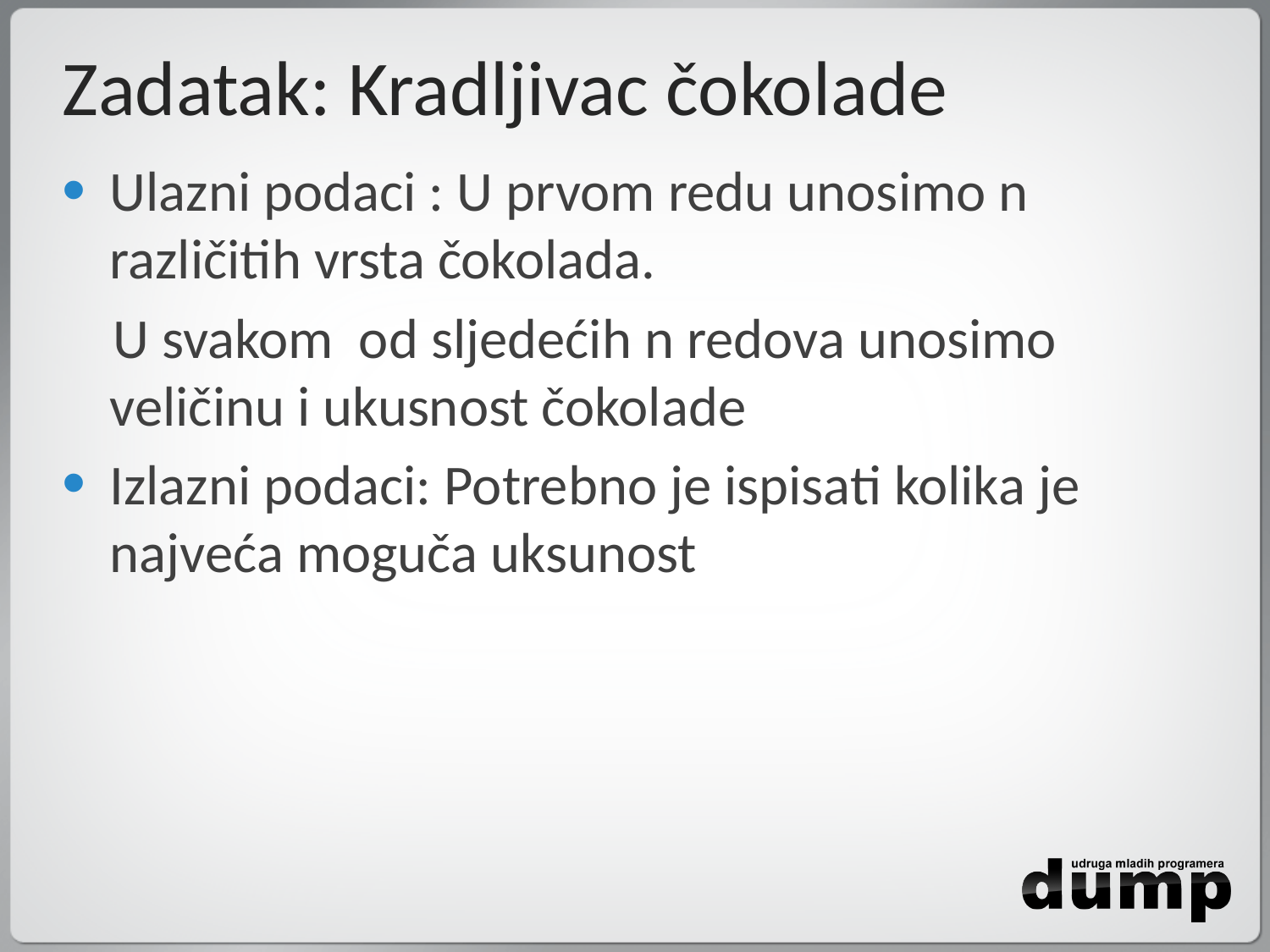

# Zadatak: Kradljivac čokolade
Ulazni podaci : U prvom redu unosimo n različitih vrsta čokolada.
    U svakom  od sljedećih n redova unosimo veličinu i ukusnost čokolade
Izlazni podaci: Potrebno je ispisati kolika je najveća moguča uksunost